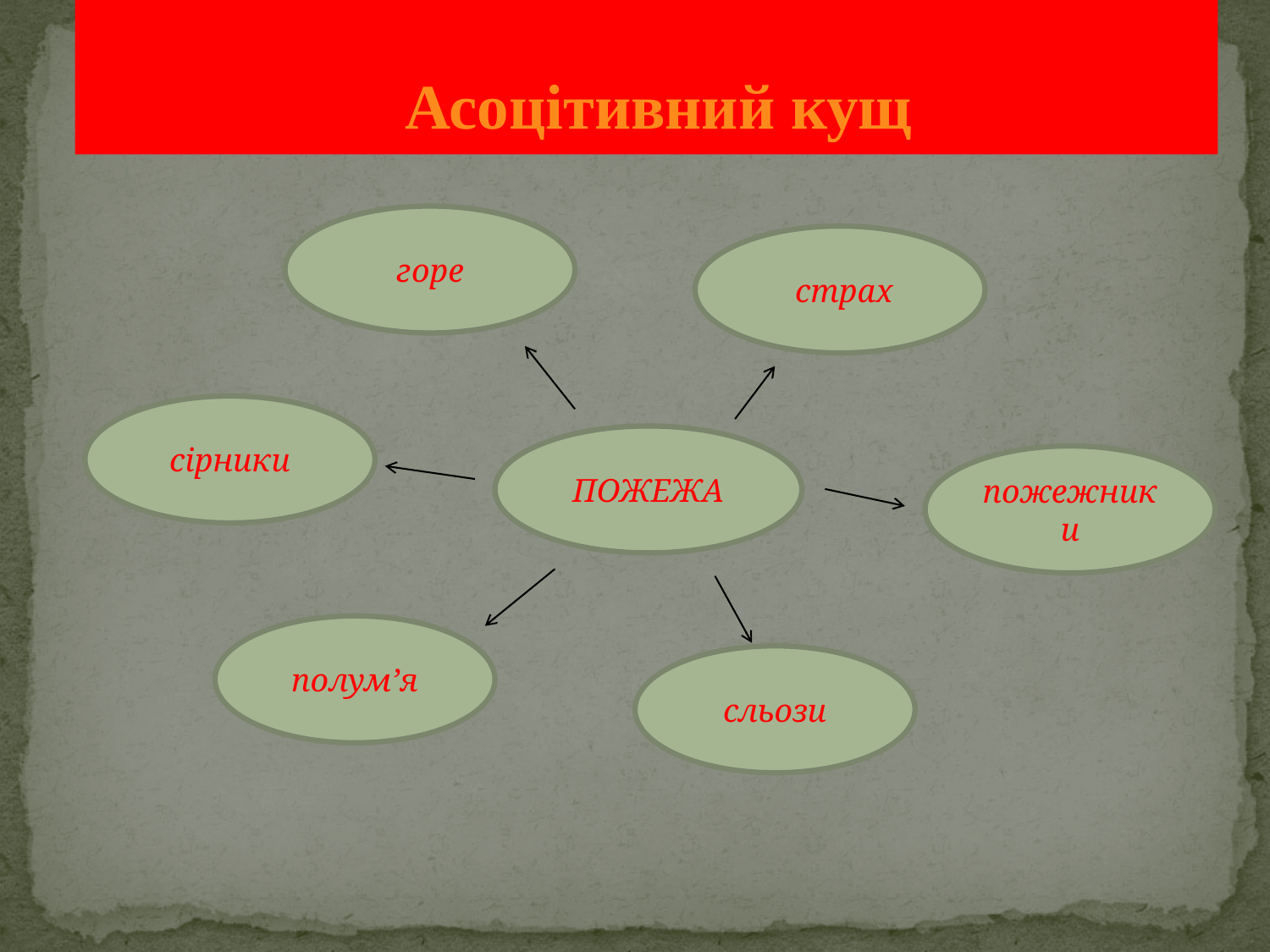

# Асоцітивний кущ
горе
 страх
сірники
ПОЖЕЖА
пожежники
полум’я
сльози